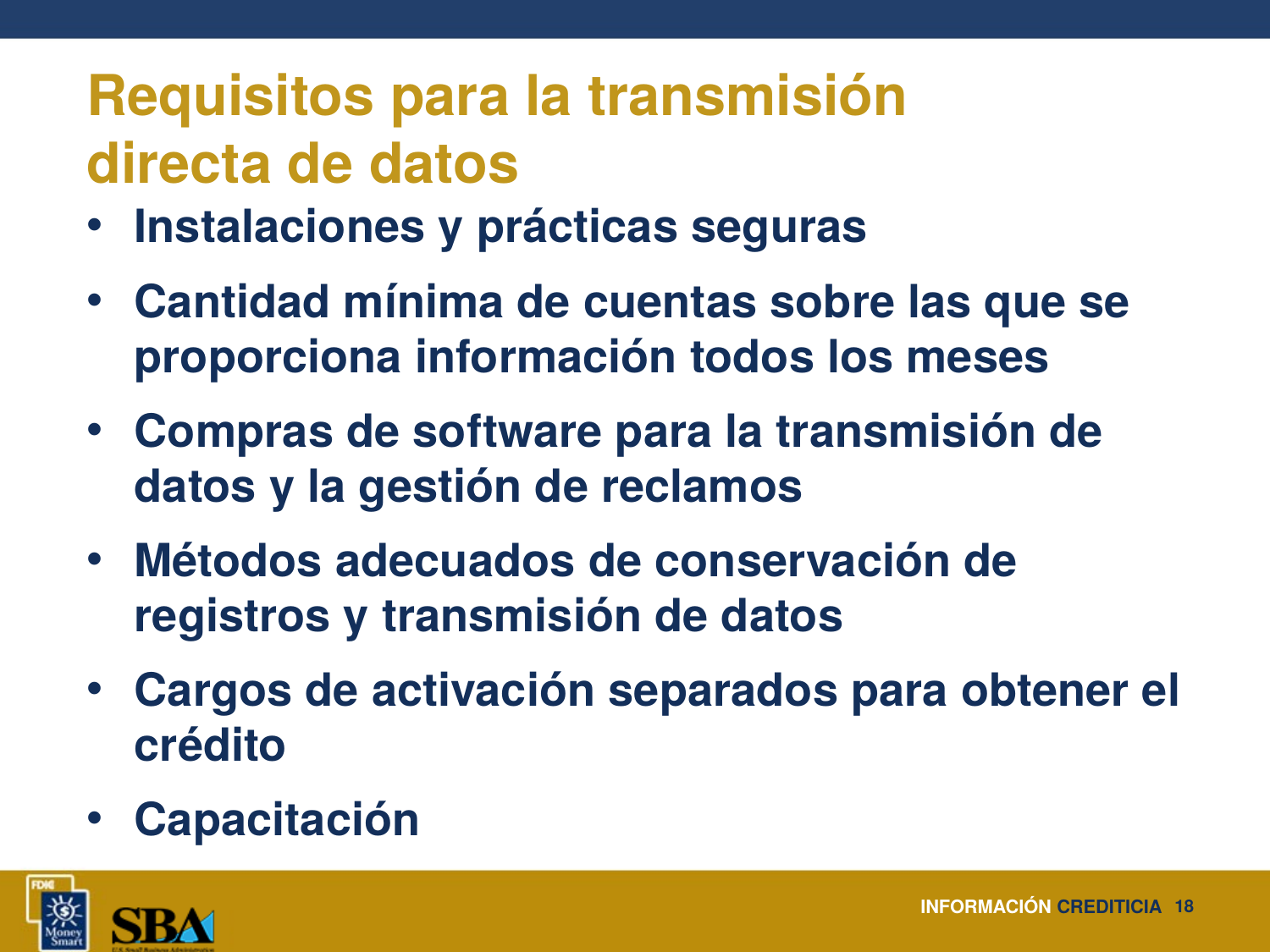

# Requisitos para la transmisión directa de datos
Instalaciones y prácticas seguras
Cantidad mínima de cuentas sobre las que se proporciona información todos los meses
Compras de software para la transmisión de datos y la gestión de reclamos
Métodos adecuados de conservación de registros y transmisión de datos
Cargos de activación separados para obtener el crédito
Capacitación